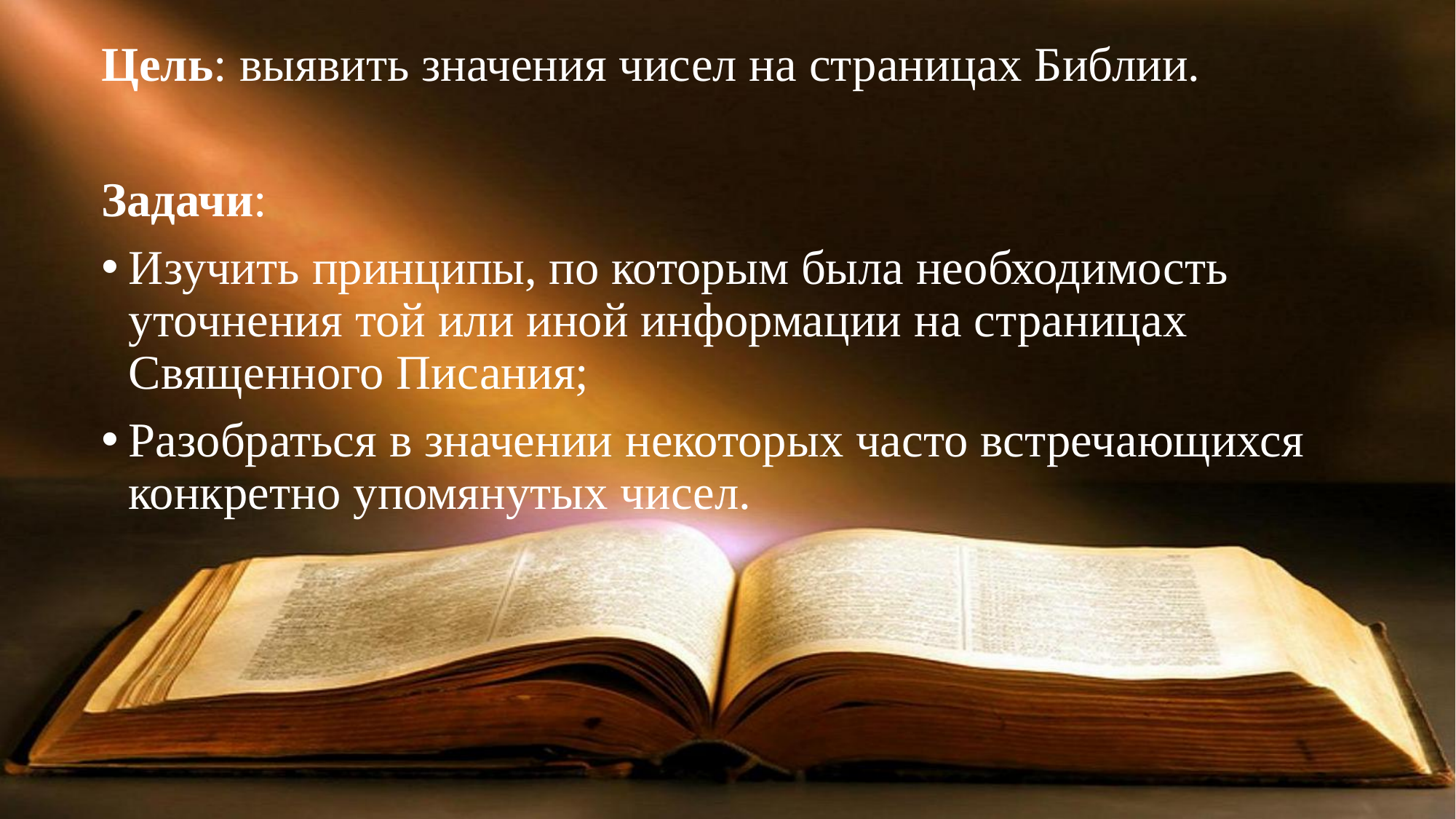

Цель: выявить значения чисел на страницах Библии.

Задачи:
Изучить принципы, по которым была необходимость уточнения той или иной информации на страницах Священного Писания;
Разобраться в значении некоторых часто встречающихся конкретно упомянутых чисел.